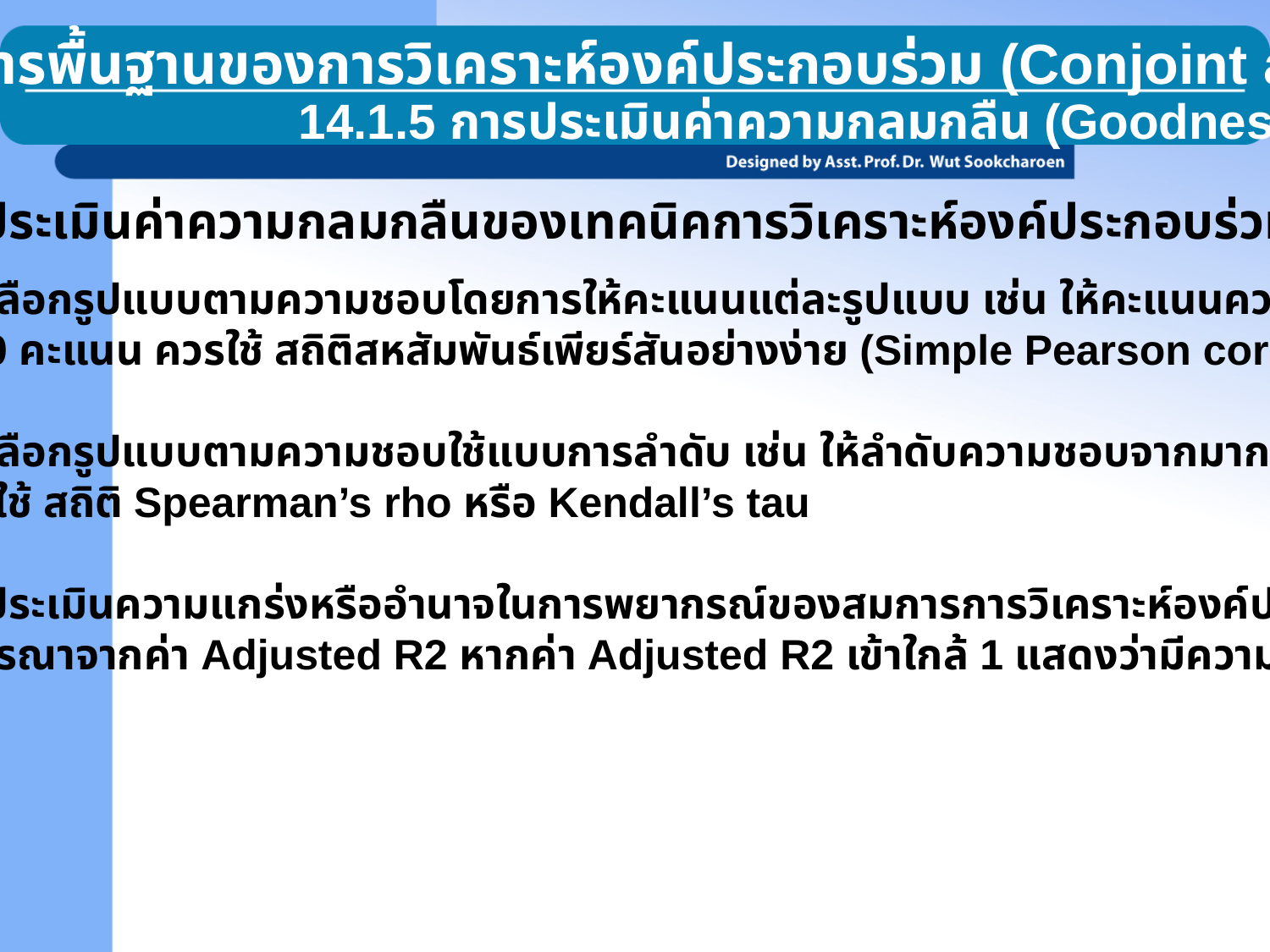

14.1 หลักการพื้นฐานของการวิเคราะห์องค์ประกอบร่วม (Conjoint analysis)
14.1.5 การประเมินค่าความกลมกลืน (Goodness-of-fit)
การประเมินค่าความกลมกลืนของเทคนิคการวิเคราะห์องค์ประกอบร่วม
 การเลือกรูปแบบตามความชอบโดยการให้คะแนนแต่ละรูปแบบ เช่น ให้คะแนนความชอบ
    0-10 คะแนน ควรใช้ สถิติสหสัมพันธ์เพียร์สันอย่างง่าย (Simple Pearson correlation)

 การเลือกรูปแบบตามความชอบใช้แบบการลำดับ เช่น ให้ลำดับความชอบจากมากไปหาน้อย
    ควรใช้ สถิติ Spearman’s rho หรือ Kendall’s tau

 การประเมินความแกร่งหรืออำนาจในการพยากรณ์ของสมการการวิเคราะห์องค์ประกอบร่วม
    พิจารณาจากค่า Adjusted R2 หากค่า Adjusted R2 เข้าใกล้ 1 แสดงว่ามีความแกร่งสูง